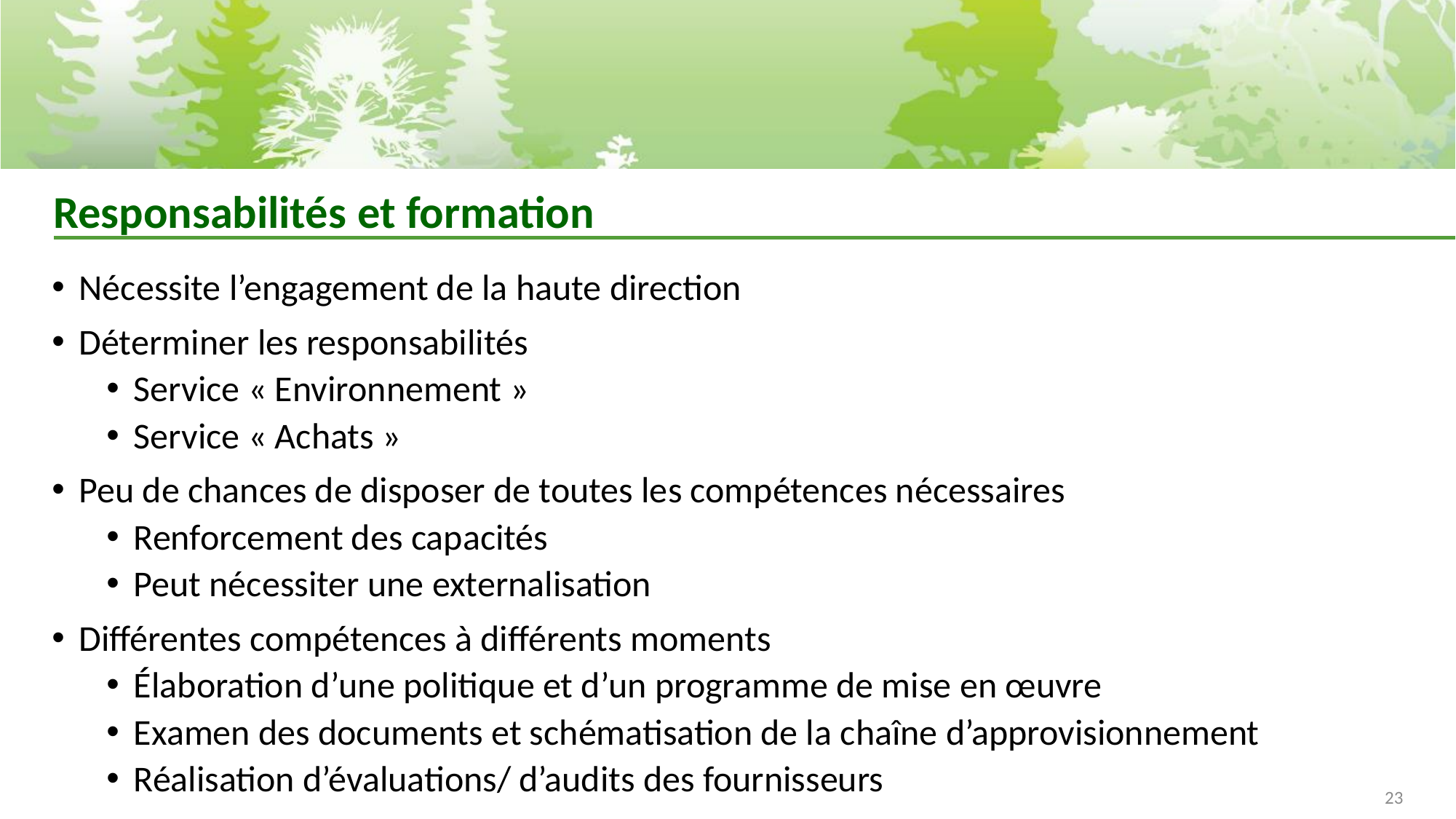

# Responsabilités et formation
Nécessite l’engagement de la haute direction
Déterminer les responsabilités
Service « Environnement »
Service « Achats »
Peu de chances de disposer de toutes les compétences nécessaires
Renforcement des capacités
Peut nécessiter une externalisation
Différentes compétences à différents moments
Élaboration d’une politique et d’un programme de mise en œuvre
Examen des documents et schématisation de la chaîne d’approvisionnement
Réalisation d’évaluations/ d’audits des fournisseurs
23